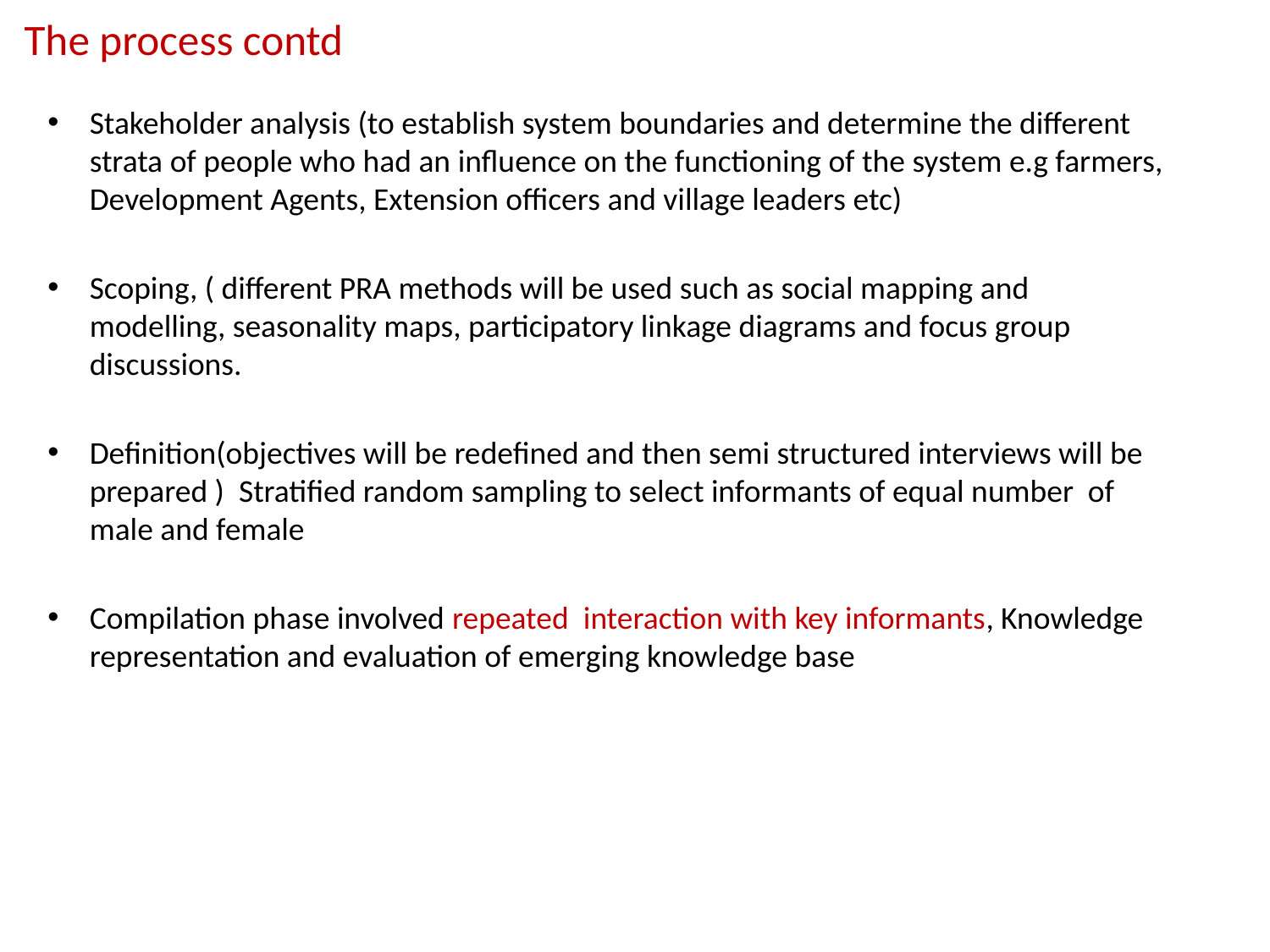

# The process contd
Stakeholder analysis (to establish system boundaries and determine the different strata of people who had an influence on the functioning of the system e.g farmers, Development Agents, Extension officers and village leaders etc)

Scoping, ( different PRA methods will be used such as social mapping and modelling, seasonality maps, participatory linkage diagrams and focus group discussions.

Definition(objectives will be redefined and then semi structured interviews will be prepared )  Stratified random sampling to select informants of equal number  of  male and female

Compilation phase involved repeated  interaction with key informants, Knowledge representation and evaluation of emerging knowledge base